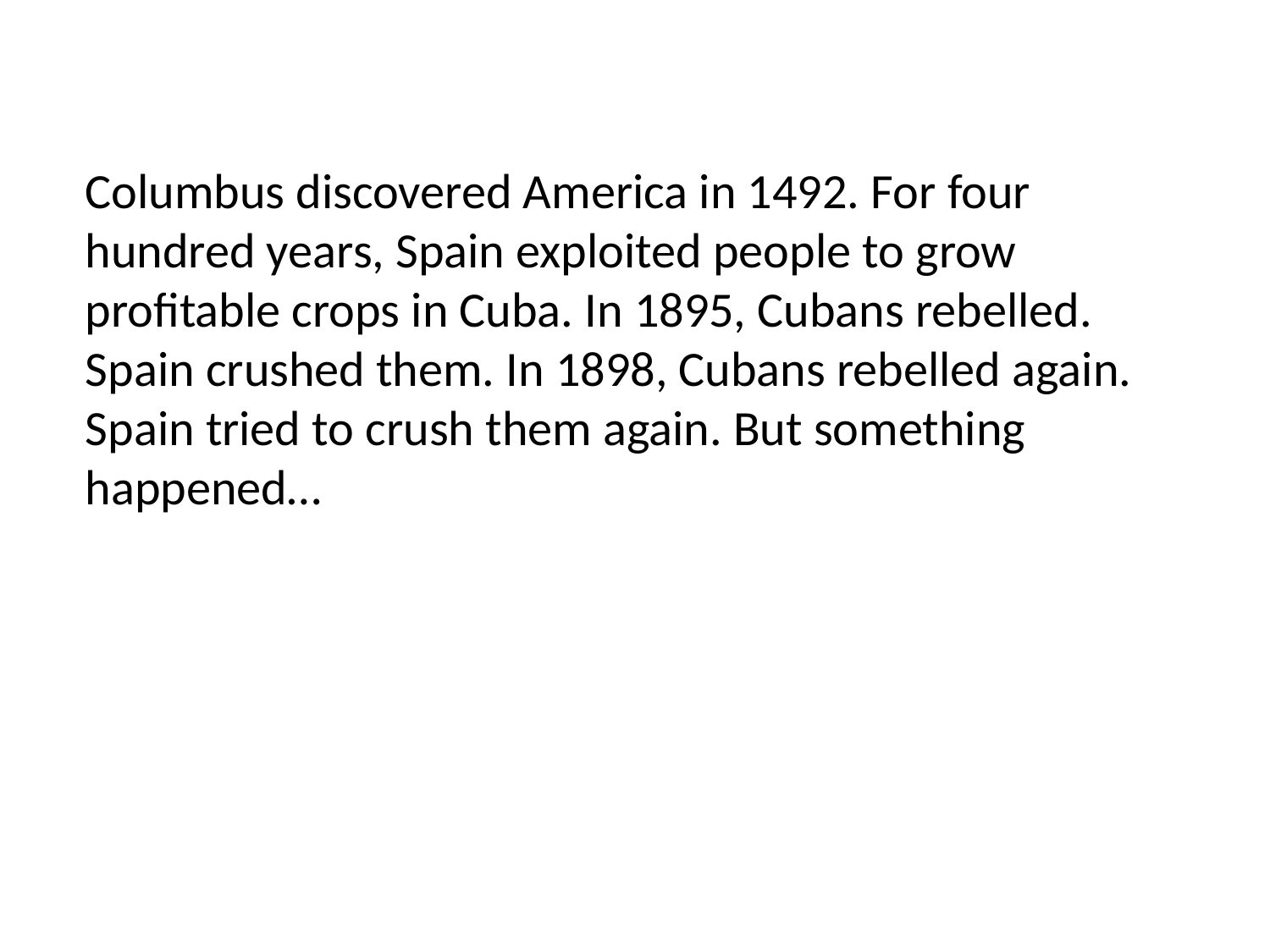

Columbus discovered America in 1492. For four hundred years, Spain exploited people to grow profitable crops in Cuba. In 1895, Cubans rebelled. Spain crushed them. In 1898, Cubans rebelled again. Spain tried to crush them again. But something happened…